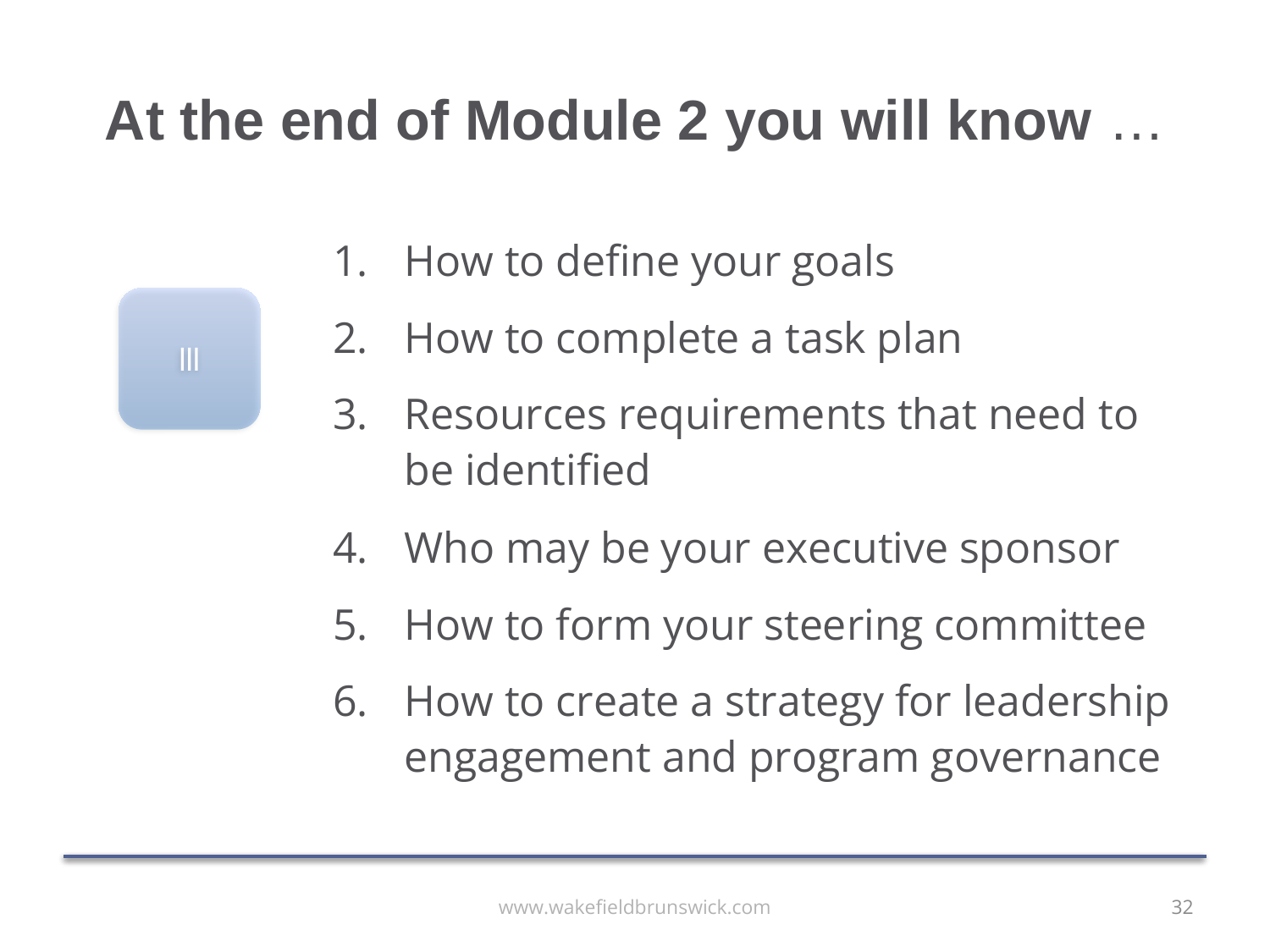

# At the end of Module 2 you will know …
How to define your goals
How to complete a task plan
Resources requirements that need to be identified
Who may be your executive sponsor
How to form your steering committee
How to create a strategy for leadership engagement and program governance

lll
www.wakefieldbrunswick.com
32